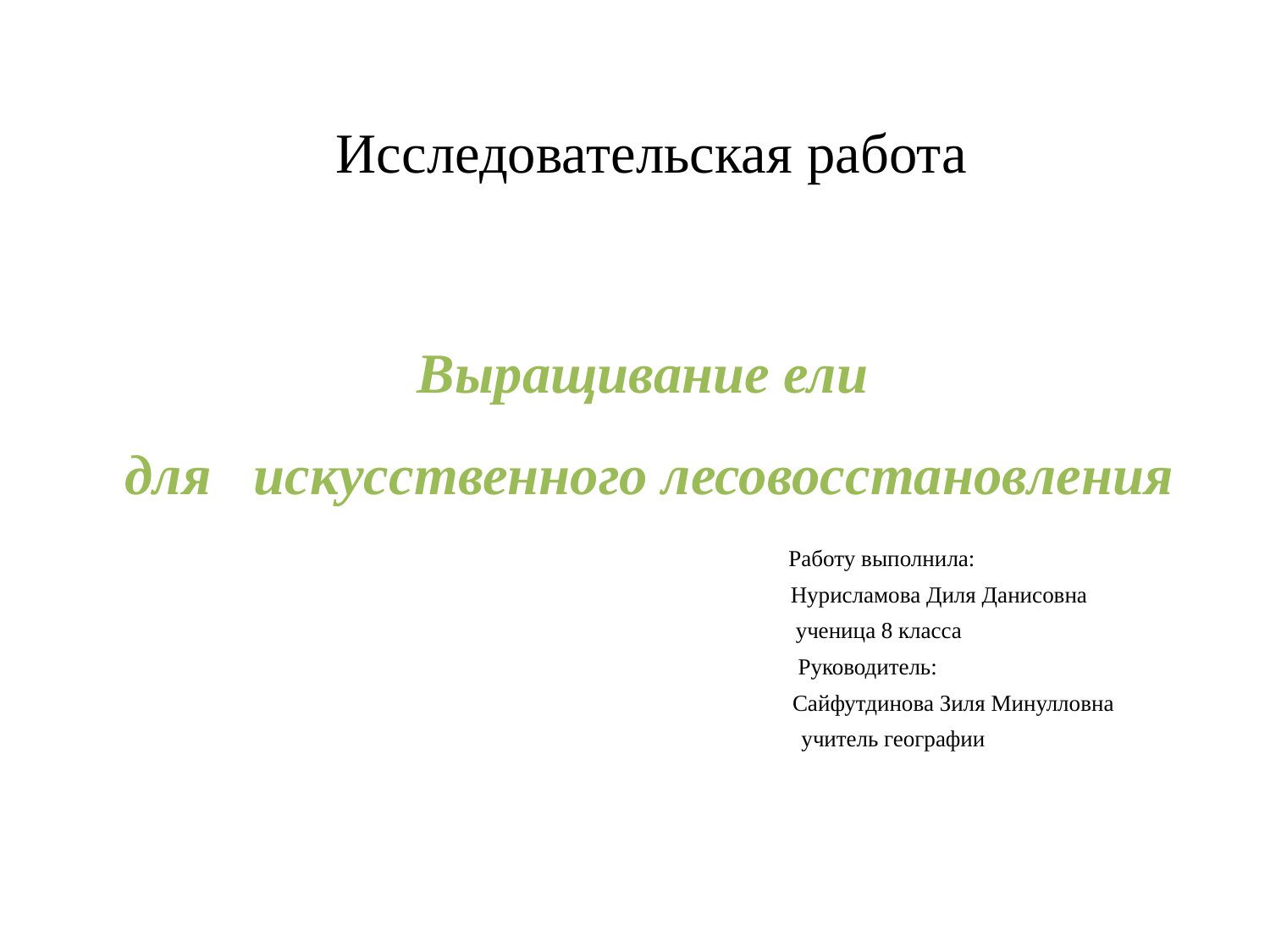

Исследовательская работа

                                                                               Работу выполнила:
                                                                                                  Нурисламова Диля Данисовна
                                                                             ученица 8 класса
                                                                         Руководитель:
                                                                                                        Сайфутдинова Зиля Минулловна
                                                                                  учитель географии

Выращивание ели
для   искусственного лесовосстановления